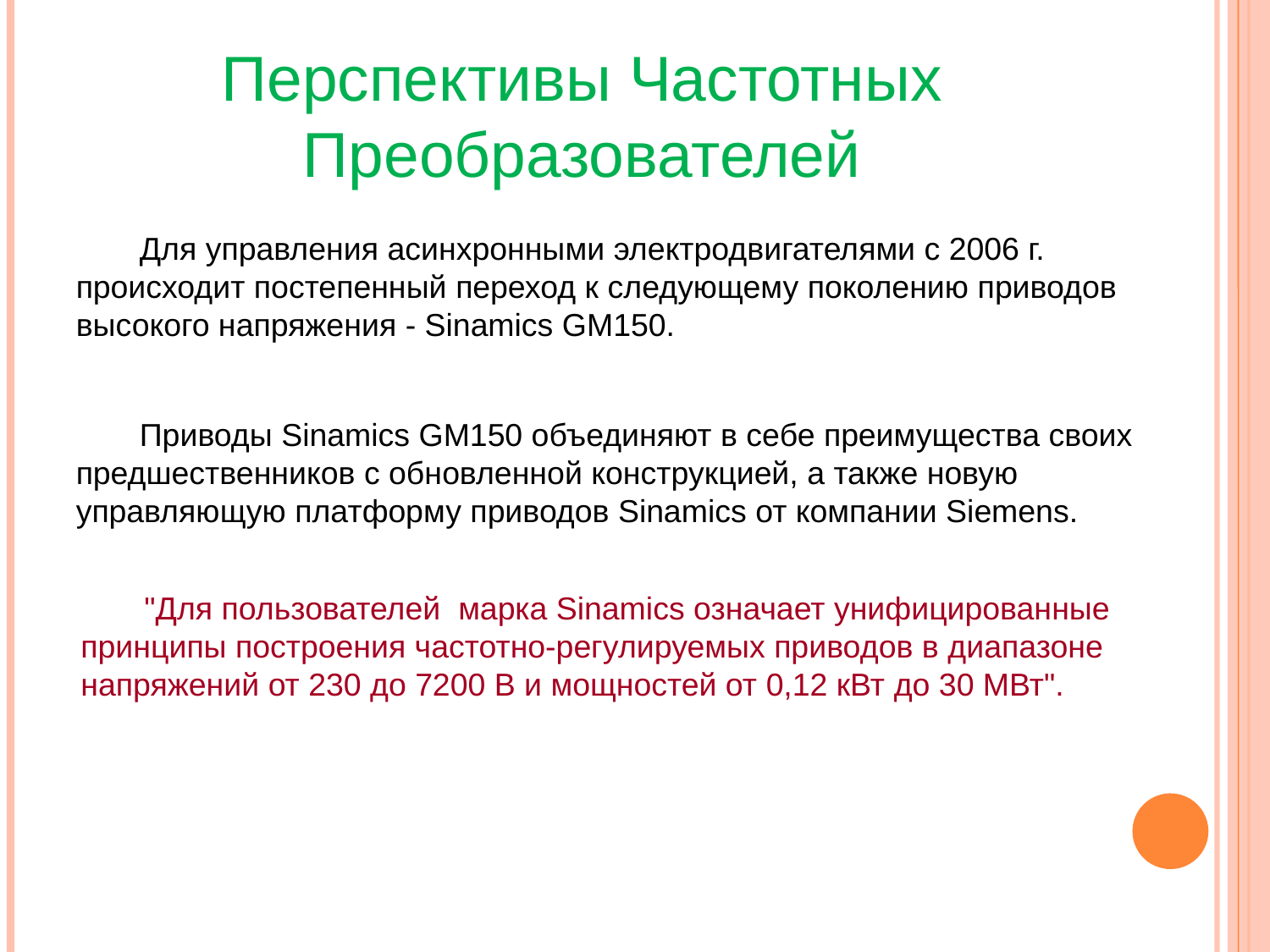

# Перспективы Частотных Преобразователей
Для управления асинхронными электродвигателями с 2006 г. происходит постепенный переход к следующему поколению приводов высокого напряжения - Sinamics GM150.

Приводы Sinamics GM150 объединяют в себе преимущества своих предшественников с обновленной конструкцией, а также новую управляющую платформу приводов Sinamics от компании Siemens.

"Для пользователей  марка Sinamics означает унифицированные принципы построения частотно-регулируемых приводов в диапазоне напряжений от 230 до 7200 В и мощностей от 0,12 кВт до 30 МВт".